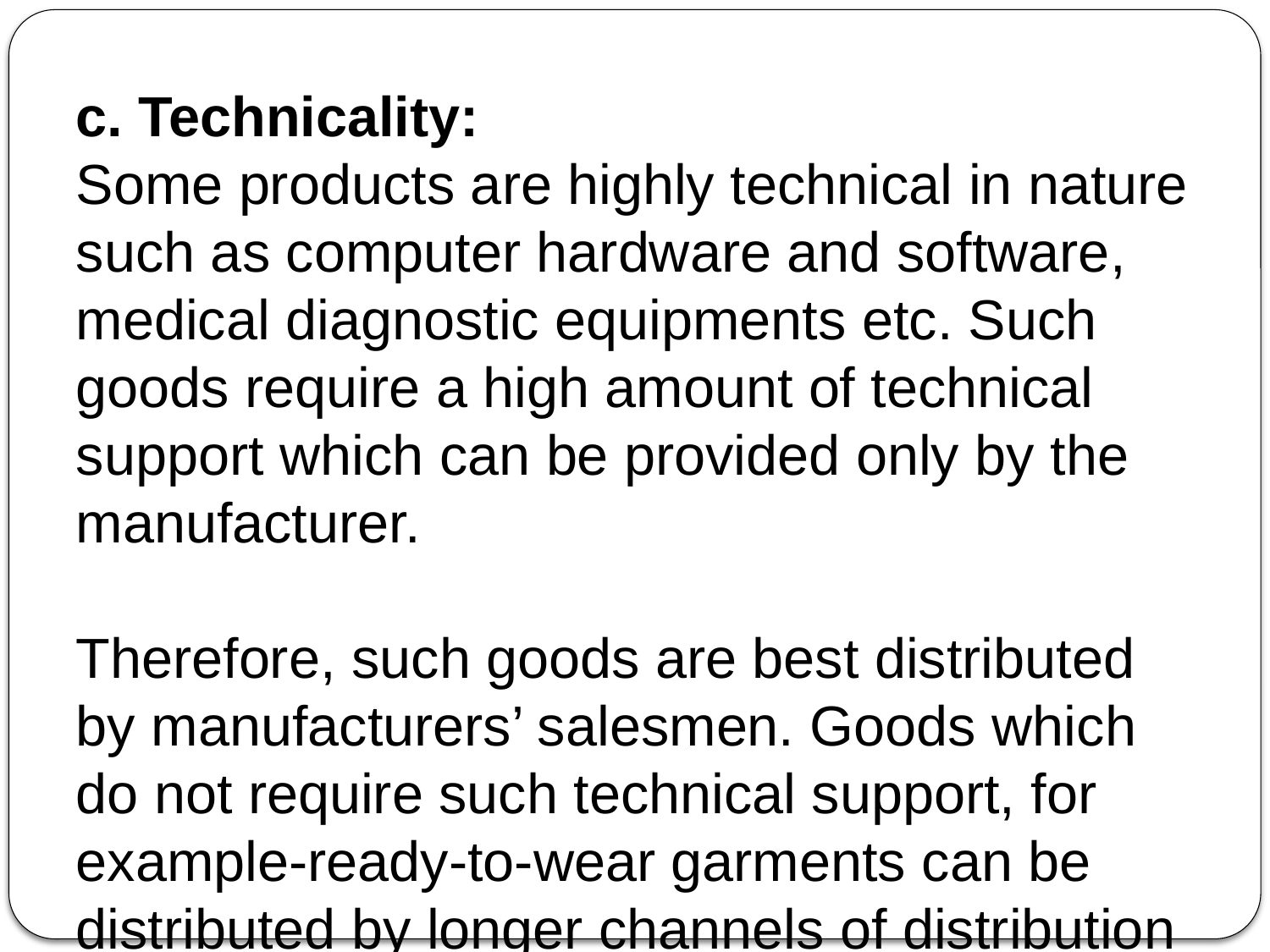

c. Technicality:
Some products are highly technical in nature such as computer hardware and software, medical diagnostic equipments etc. Such goods require a high amount of technical support which can be provided only by the manufacturer.

Therefore, such goods are best distributed by manufacturers’ salesmen. Goods which do not require such technical support, for example-ready-to-wear garments can be distributed by longer channels of distribution